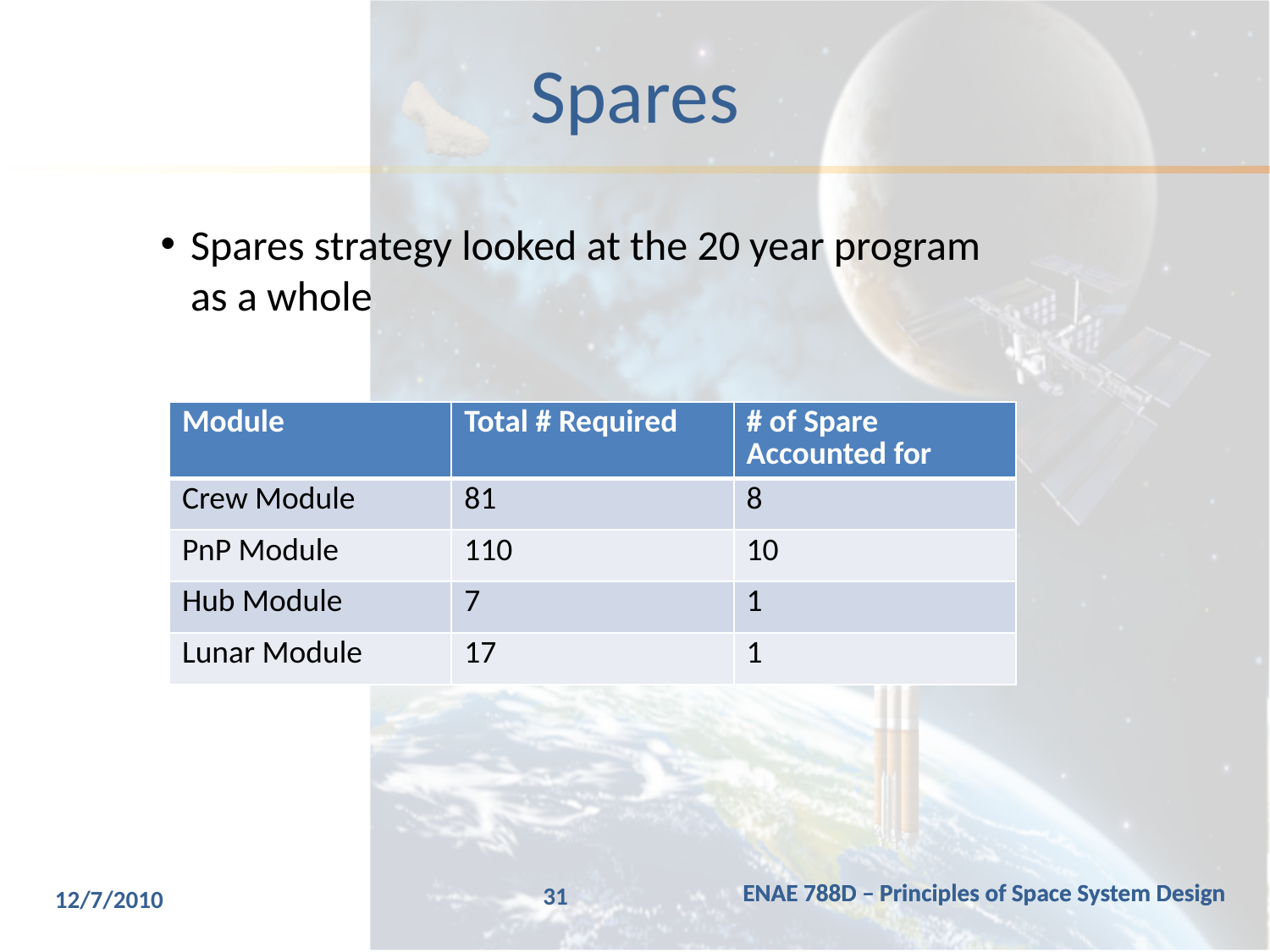

# Spares
Spares strategy looked at the 20 year program as a whole
| Module | Total # Required | # of Spare Accounted for |
| --- | --- | --- |
| Crew Module | 81 | 8 |
| PnP Module | 110 | 10 |
| Hub Module | 7 | 1 |
| Lunar Module | 17 | 1 |